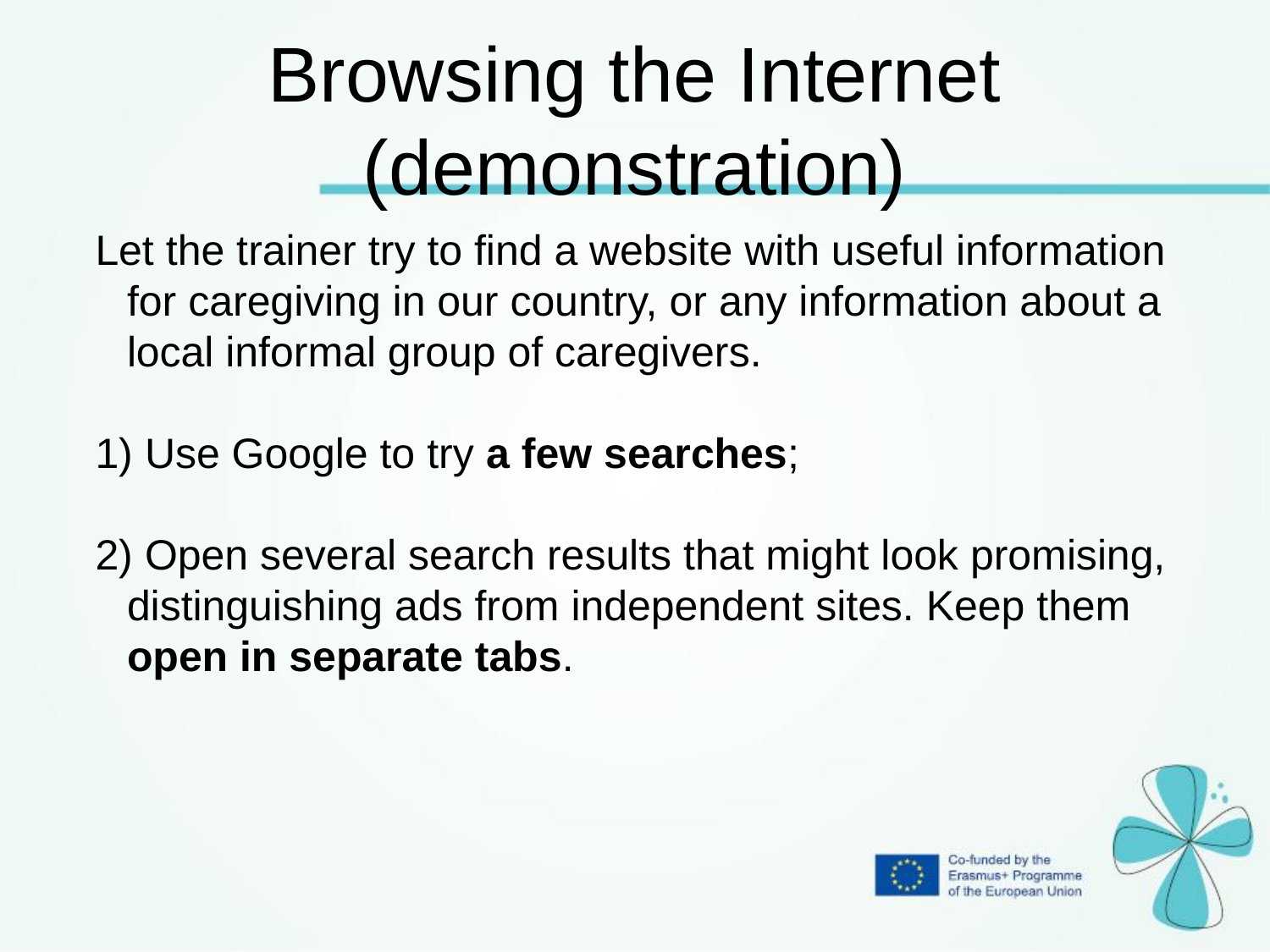

Browsing the Internet
(demonstration)

Let the trainer try to find a website with useful information for caregiving in our country, or any information about a local informal group of caregivers.

 Use Google to try a few searches;

 Open several search results that might look promising, distinguishing ads from independent sites. Keep them open in separate tabs.